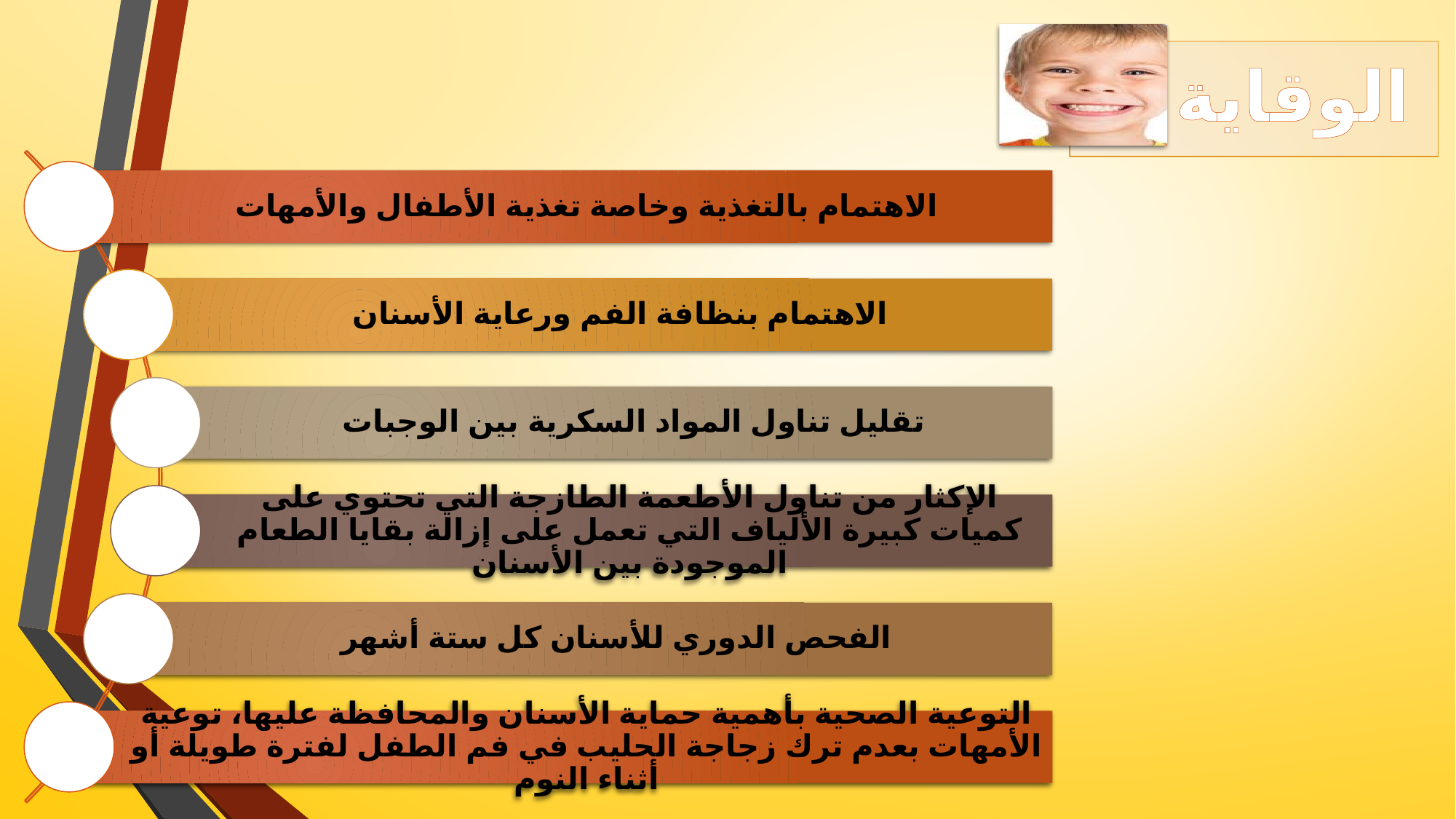

الوقاية
الاهتمام بالتغذية وخاصة تغذية الأطفال والأمهات
الاهتمام بنظافة الفم ورعاية الأسنان
تقليل تناول المواد السكرية بين الوجبات
الإكثار من تناول الأطعمة الطازجة التي تحتوي على كميات كبيرة الألياف التي تعمل على إزالة بقايا الطعام الموجودة بين الأسنان
الفحص الدوري للأسنان كل ستة أشهر
التوعية الصحية بأهمية حماية الأسنان والمحافظة عليها، توعية الأمهات بعدم ترك زجاجة الحليب في فم الطفل لفترة طويلة أو أثناء النوم